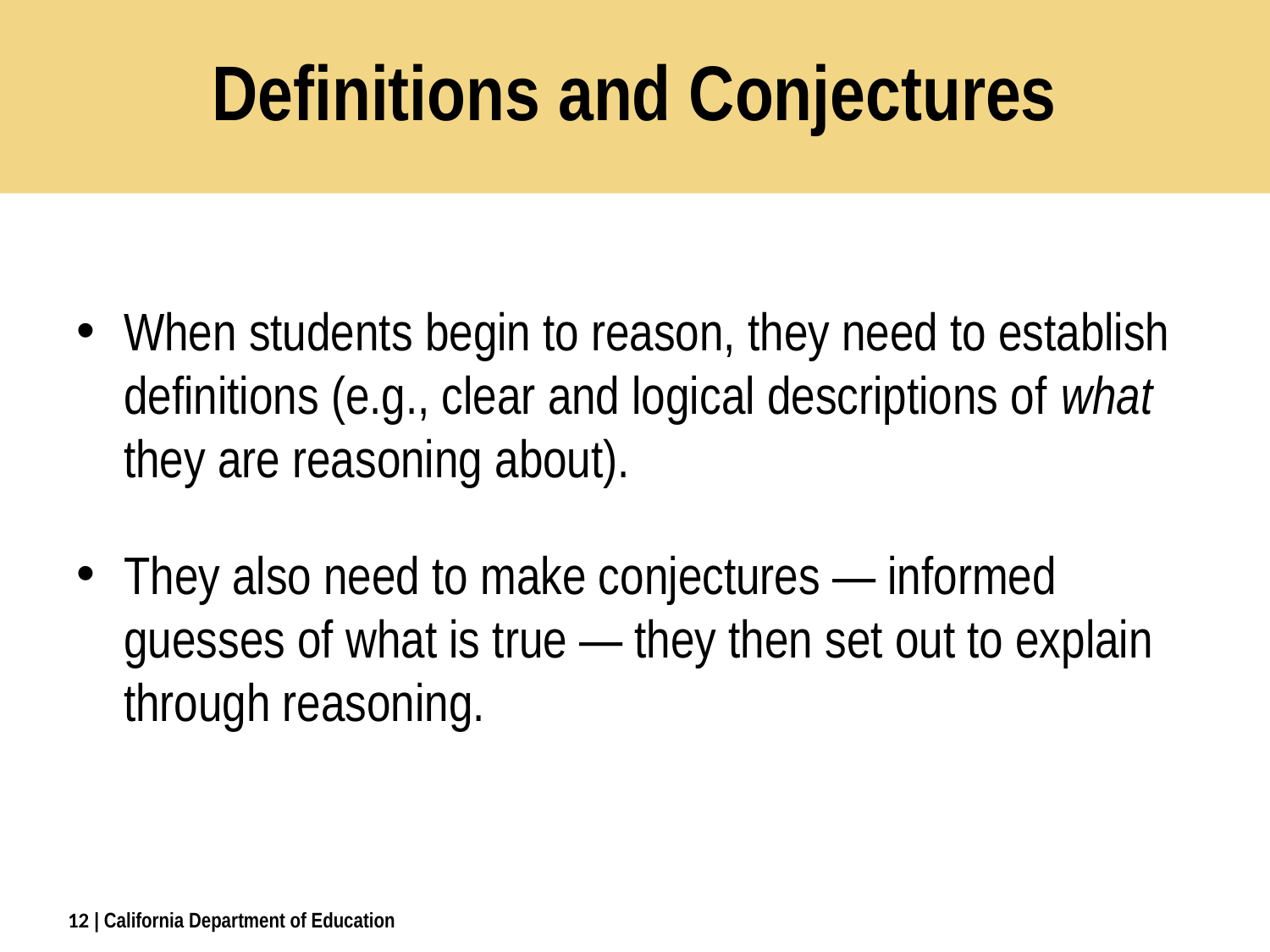

# Definitions and Conjectures

When students begin to reason, they need to establish definitions (e.g., clear and logical descriptions of what they are reasoning about).
They also need to make conjectures — informed guesses of what is true — they then set out to explain through reasoning.

12
| California Department of Education